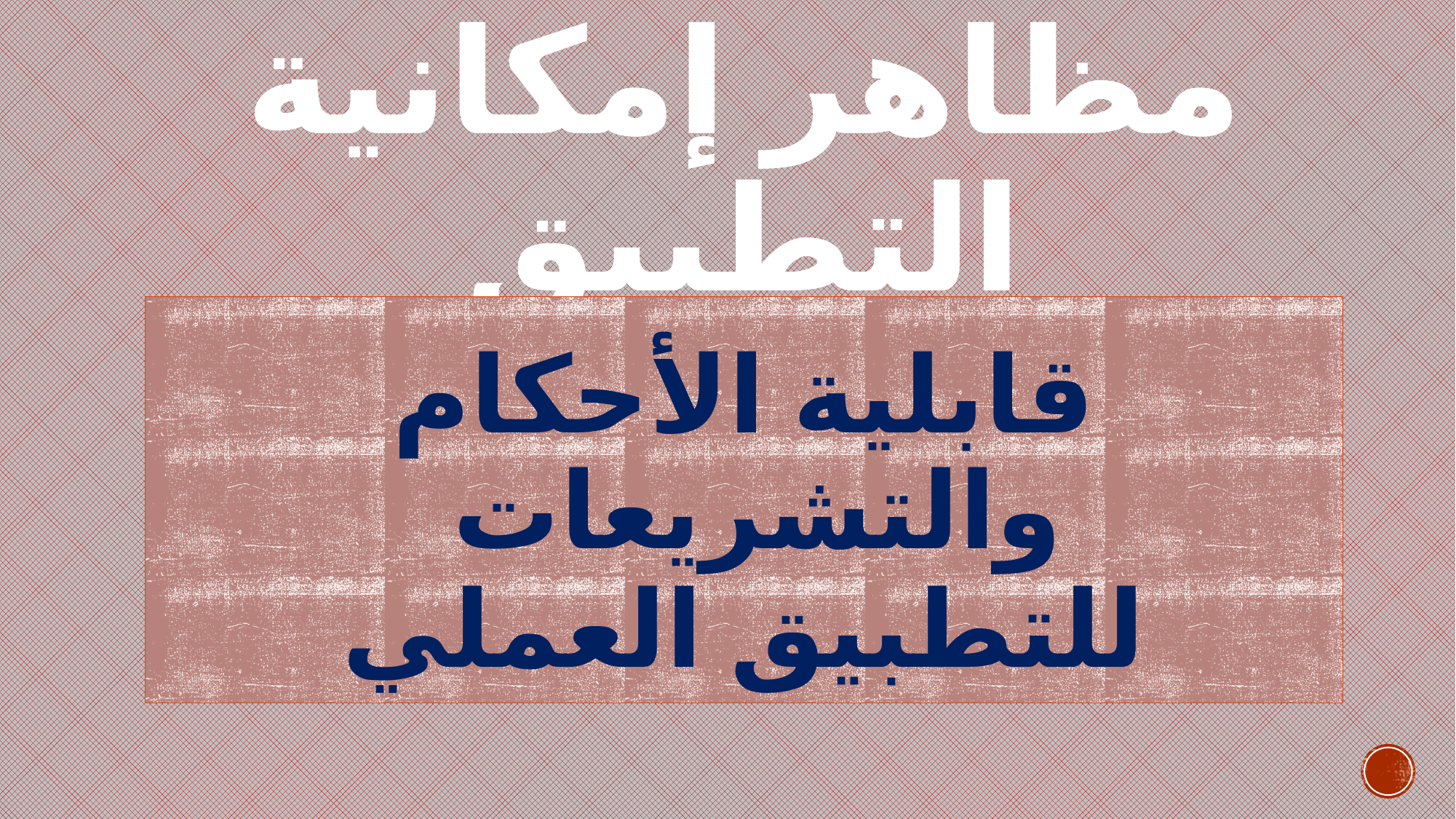

# مظاهر إمكانية التطبيق

قابلية الأحكام والتشريعات
للتطبيق العملي